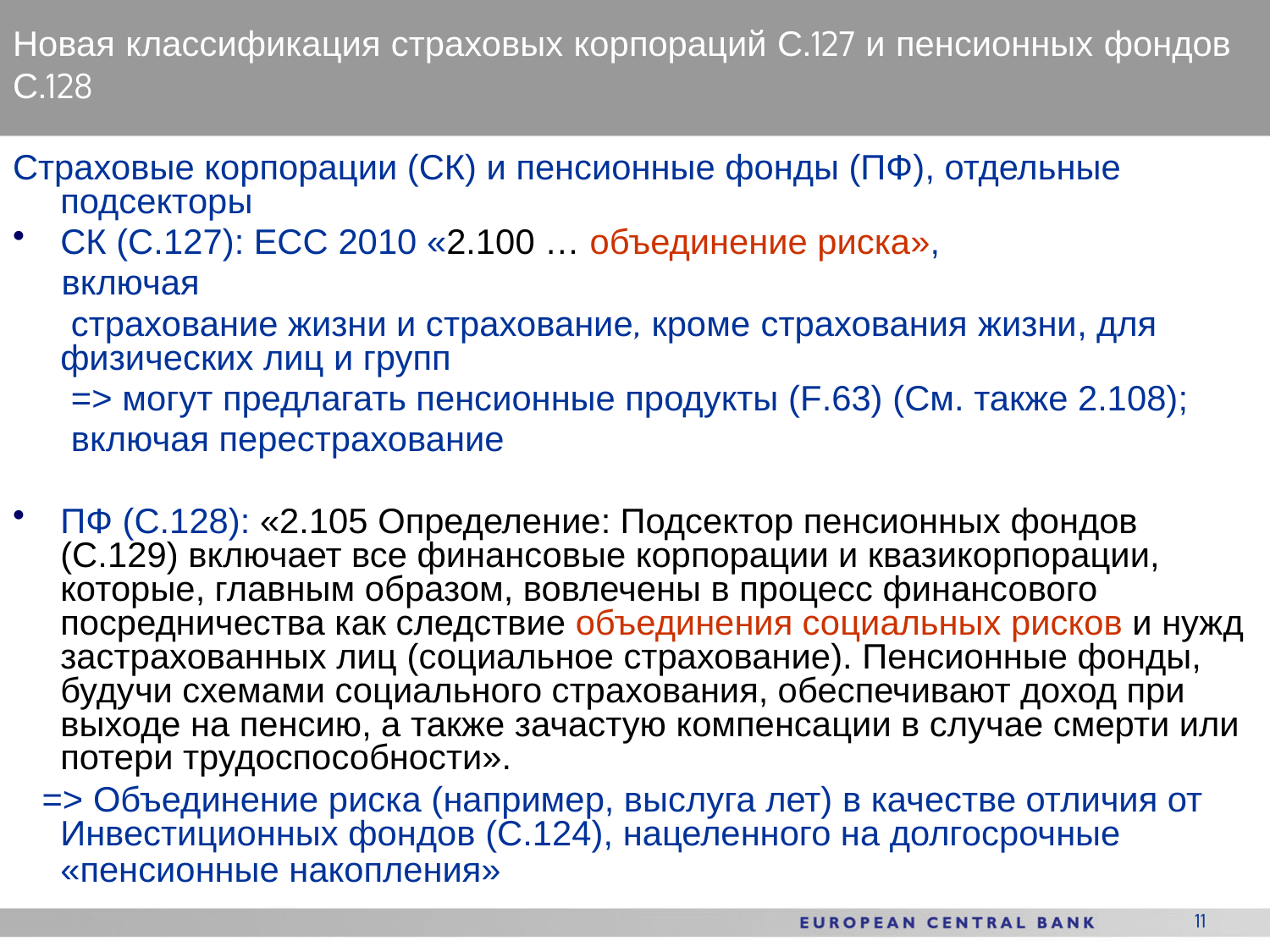

Новая классификация страховых корпораций С.127 и пенсионных фондов С.128
Страховые корпорации (СК) и пенсионные фонды (ПФ), отдельные подсекторы
СК (С.127): ЕСС 2010 «2.100 … объединение риска»,
     включая
      страхование жизни и страхование, кроме страхования жизни, для физических лиц и групп
      => могут предлагать пенсионные продукты (F.63) (См. также 2.108);
      включая перестрахование

ПФ (C.128): «2.105 Определение: Подсектор пенсионных фондов (C.129) включает все финансовые корпорации и квазикорпорации, которые, главным образом, вовлечены в процесс финансового посредничества как следствие объединения социальных рисков и нужд застрахованных лиц (социальное страхование). Пенсионные фонды, будучи схемами социального страхования, обеспечивают доход при выходе на пенсию, а также зачастую компенсации в случае смерти или потери трудоспособности».
   => Объединение риска (например, выслуга лет) в качестве отличия от Инвестиционных фондов (C.124), нацеленного на долгосрочные «пенсионные накопления»

11